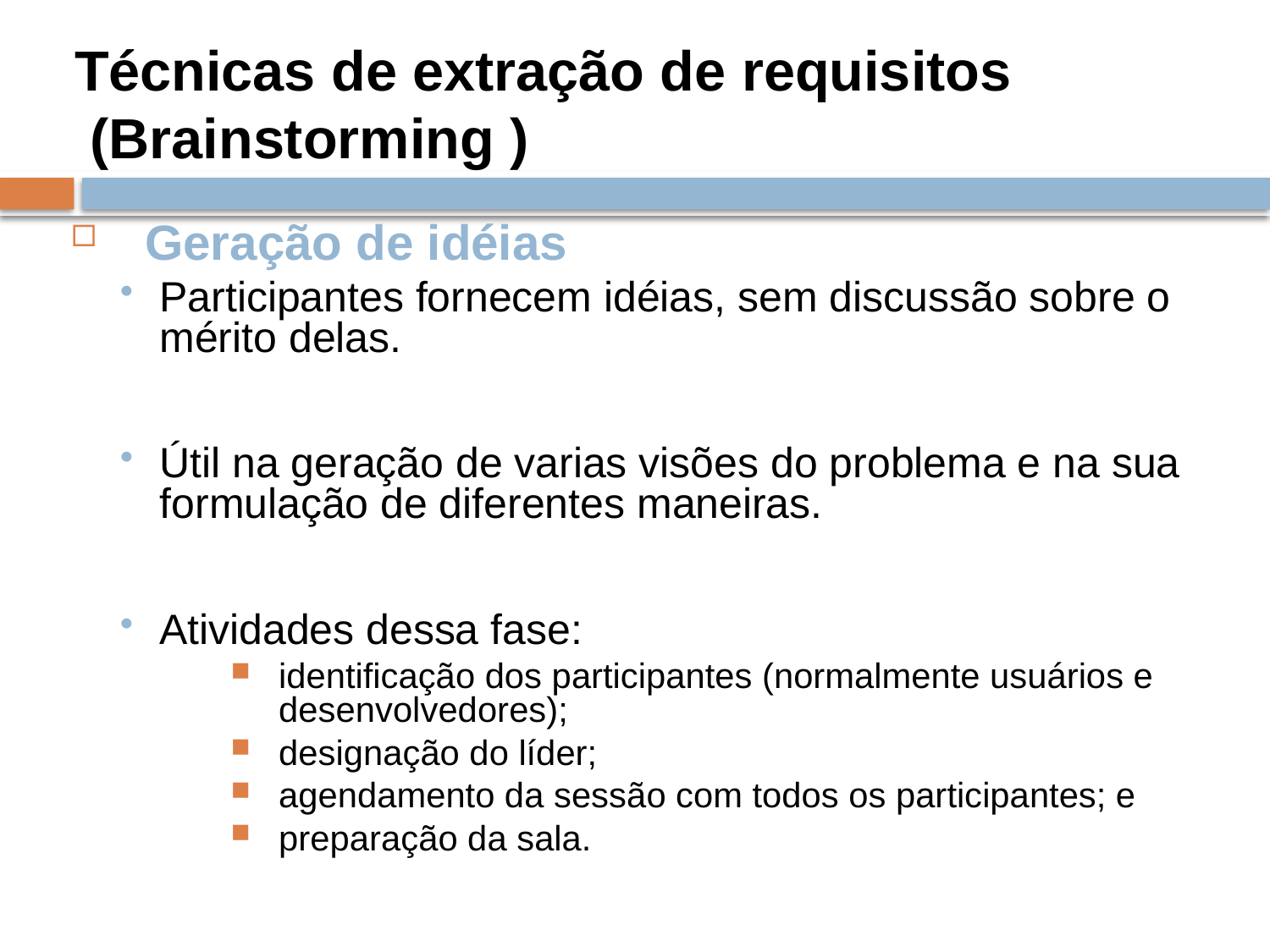

Técnicas de extração de requisitos
 (Brainstorming )
Geração de idéias
Participantes fornecem idéias, sem discussão sobre o mérito delas.

Útil na geração de varias visões do problema e na sua formulação de diferentes maneiras.

Atividades dessa fase:
identificação dos participantes (normalmente usuários e desenvolvedores);
designação do líder;
agendamento da sessão com todos os participantes; e
preparação da sala.